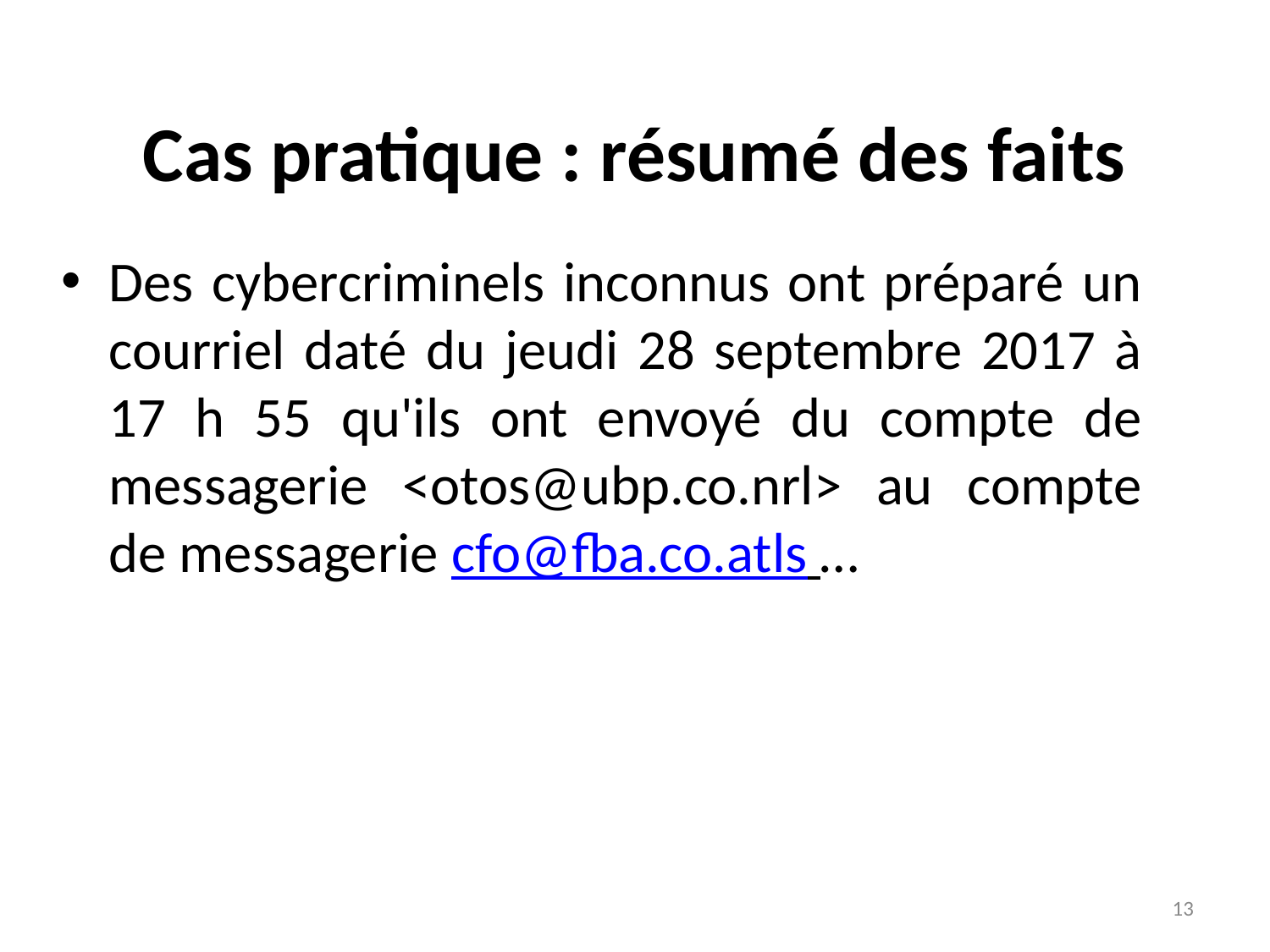

# Cas pratique : résumé des faits
Des cybercriminels inconnus ont préparé un courriel daté du jeudi 28 septembre 2017 à 17 h 55 qu'ils ont envoyé du compte de messagerie <otos@ubp.co.nrl> au compte de messagerie cfo@fba.co.atls …
13